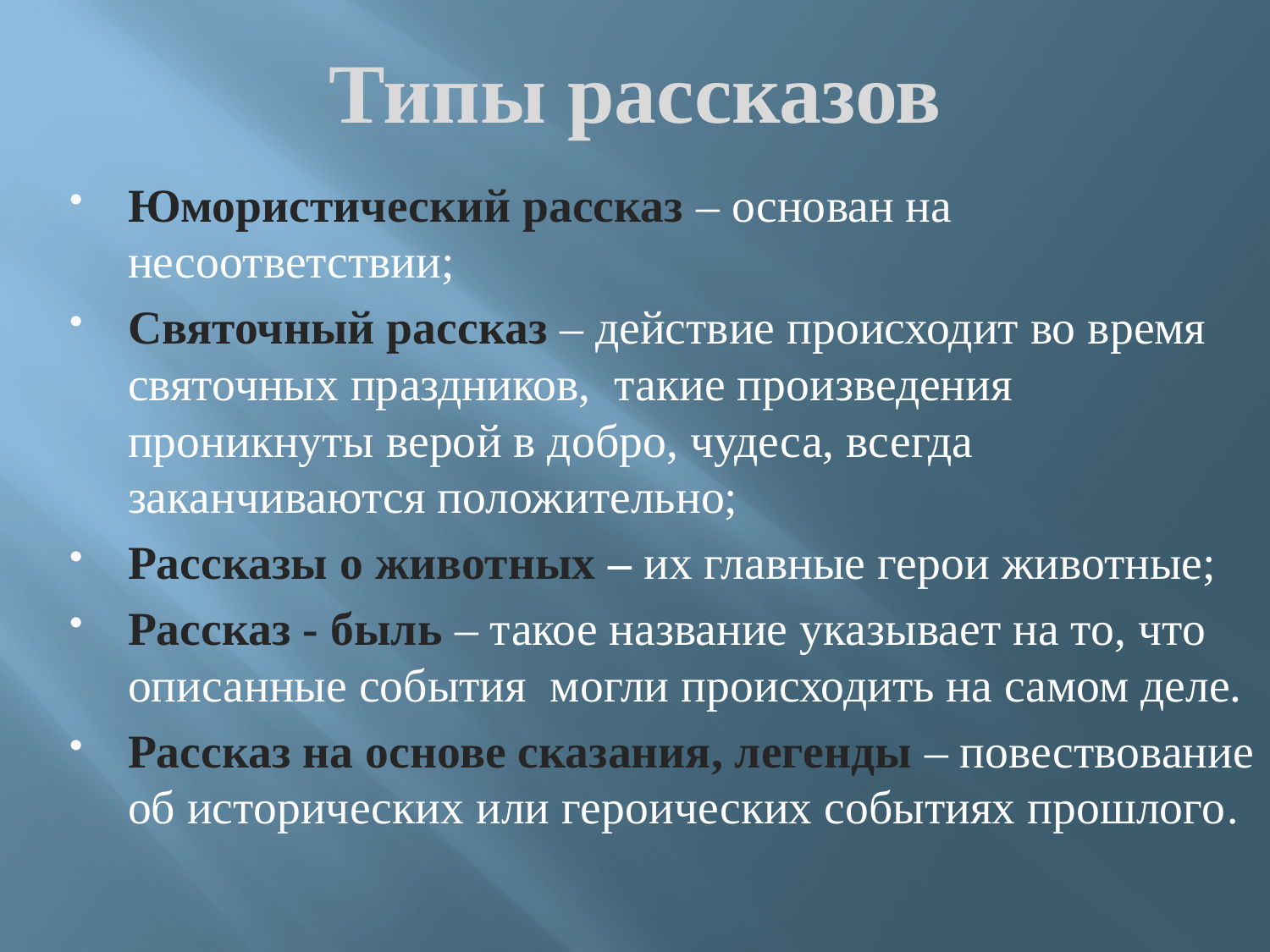

# Типы рассказов
Юмористический рассказ – основан на несоответствии;
Святочный рассказ – действие происходит во время святочных праздников,  такие произведения проникнуты верой в добро, чудеса, всегда заканчиваются положительно;
Рассказы о животных – их главные герои животные;
Рассказ - быль – такое название указывает на то, что описанные события  могли происходить на самом деле.
Рассказ на основе сказания, легенды – повествование об исторических или героических событиях прошлого.